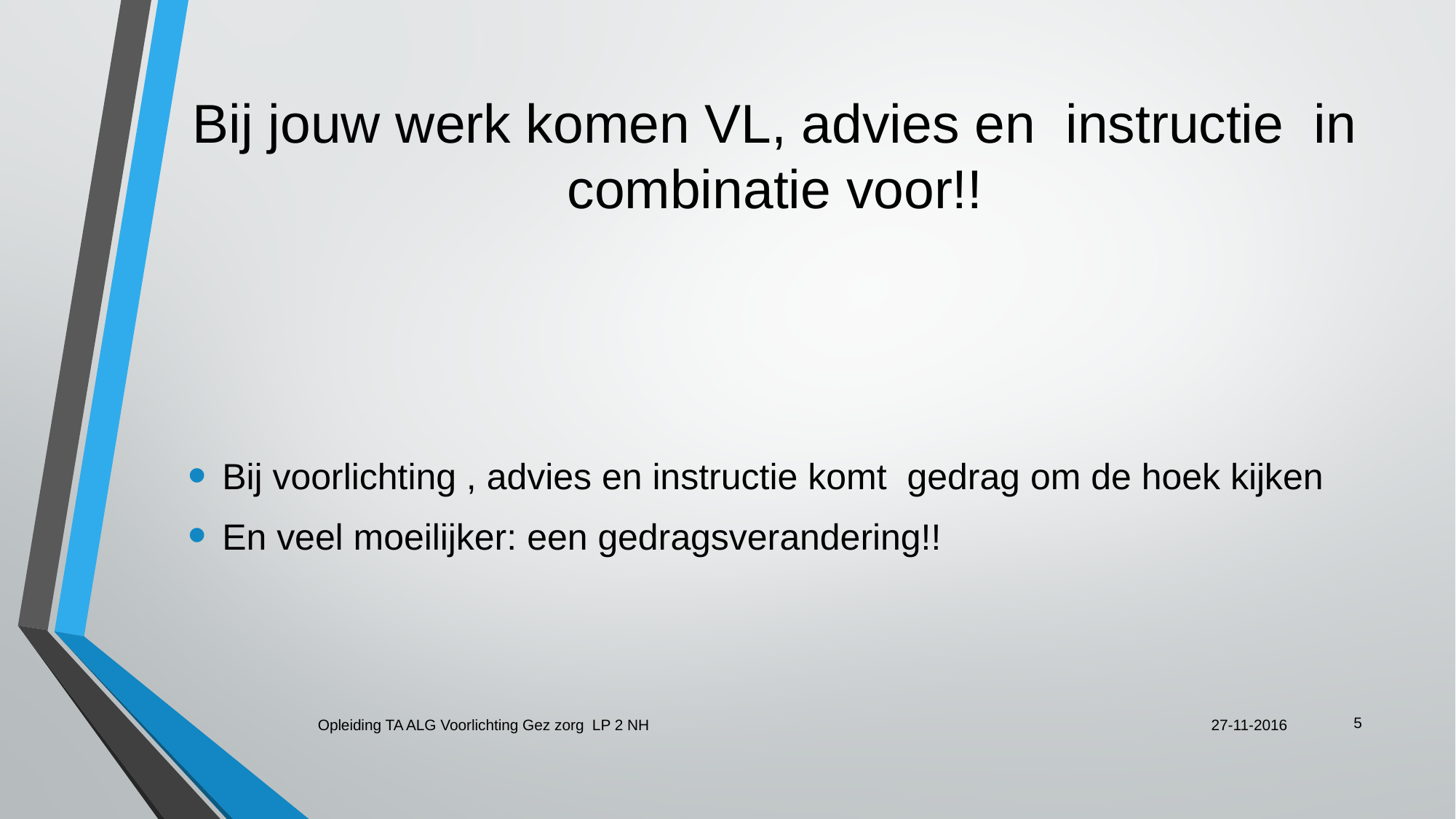

# Bij jouw werk komen VL, advies en  instructie  in combinatie voor!!
Bij voorlichting , advies en instructie komt  gedrag om de hoek kijken
En veel moeilijker: een gedragsverandering!!
5
Opleiding TA ALG Voorlichting Gez zorg  LP 2 NH
27-11-2016